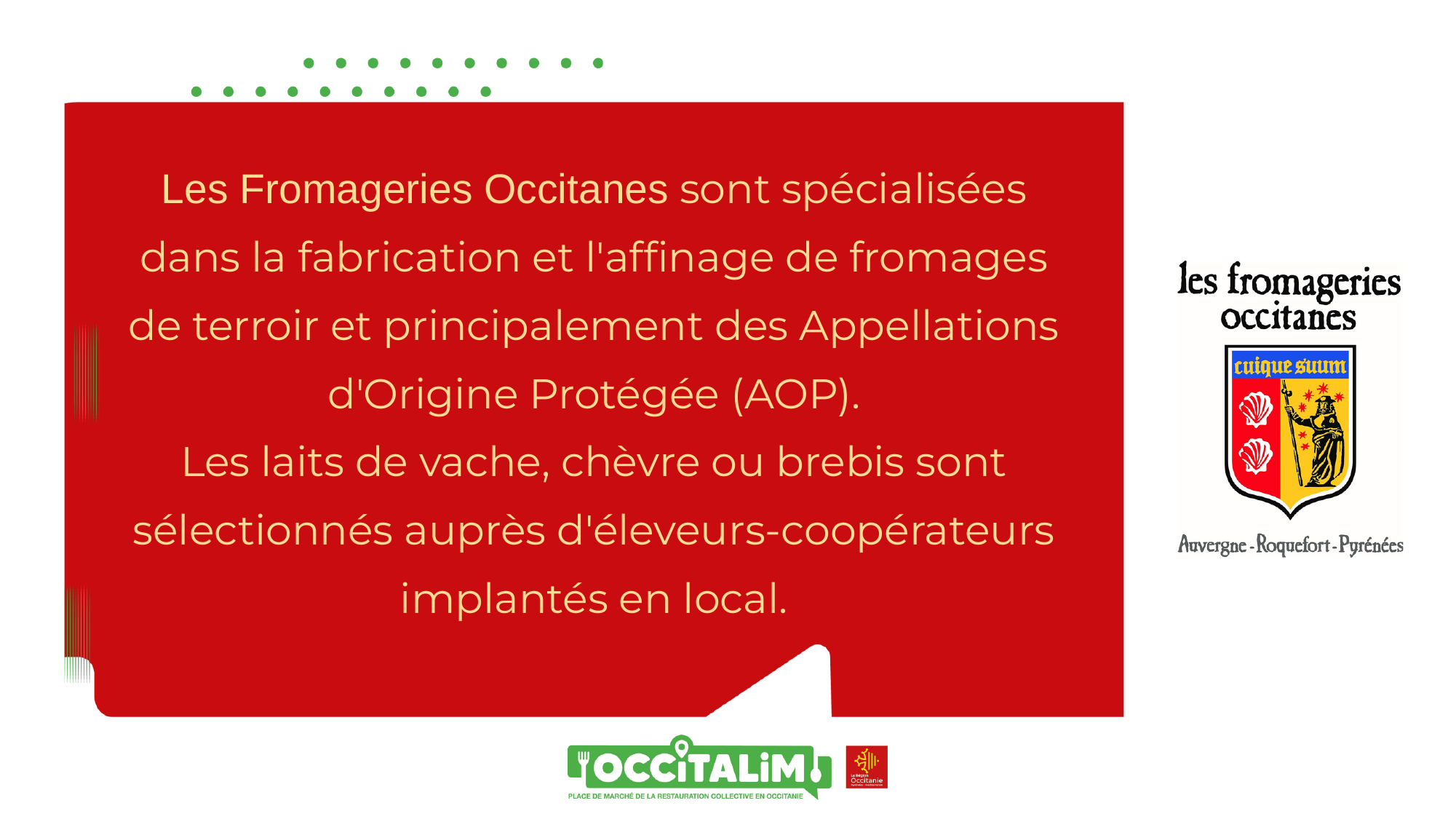

Les Fromageries Occitanes sont spécialisées dans la fabrication et l'affinage de fromages de terroir et principalement des Appellations d'Origine Protégée (AOP).
Les laits de vache, chèvre ou brebis sont sélectionnés auprès d'éleveurs-coopérateurs implantés en local.